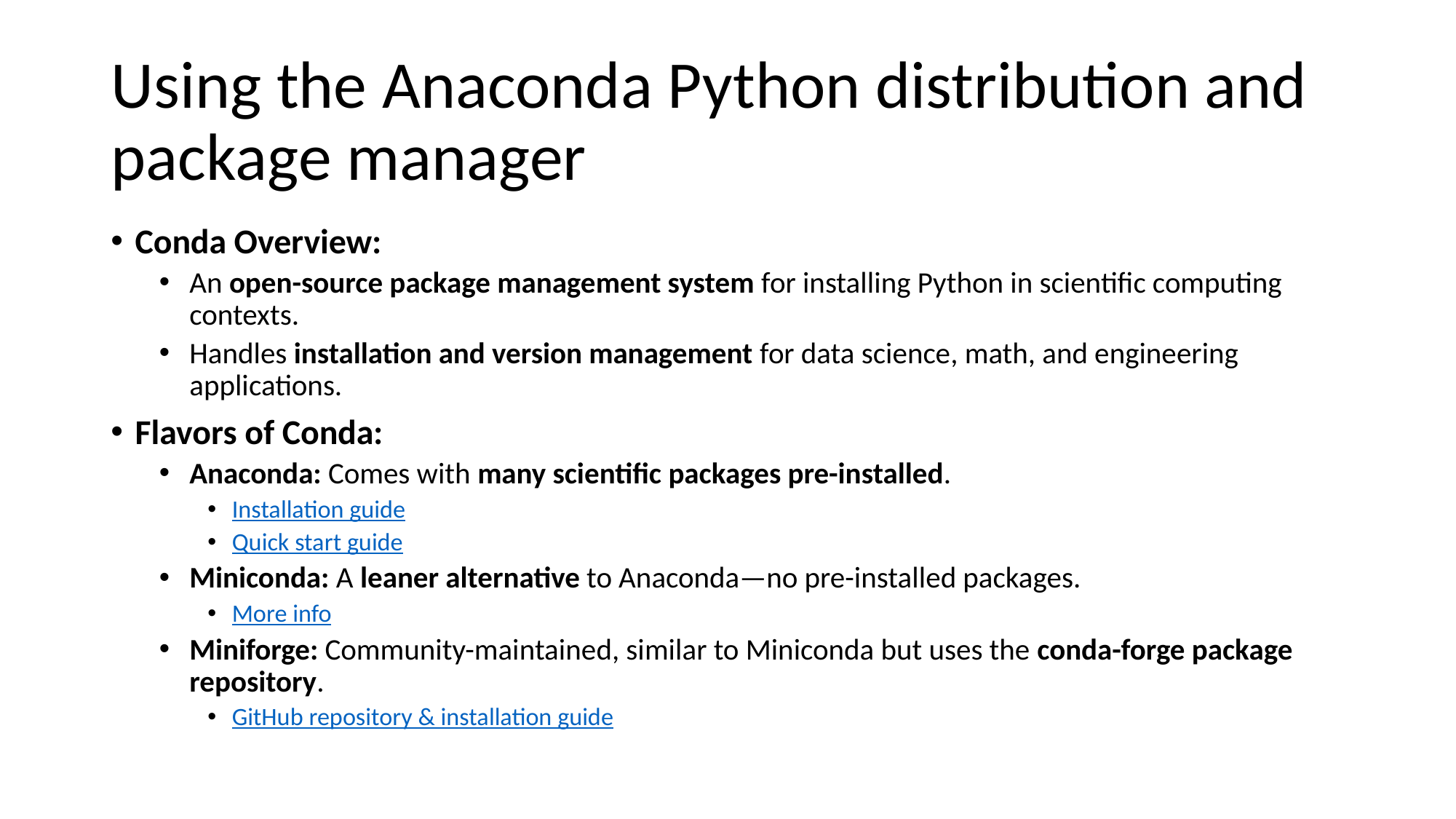

# Using the Anaconda Python distribution and package manager
Conda Overview:
An open-source package management system for installing Python in scientific computing contexts.
Handles installation and version management for data science, math, and engineering applications.
Flavors of Conda:
Anaconda: Comes with many scientific packages pre-installed.
Installation guide
Quick start guide
Miniconda: A leaner alternative to Anaconda—no pre-installed packages.
More info
Miniforge: Community-maintained, similar to Miniconda but uses the conda-forge package repository.
GitHub repository & installation guide